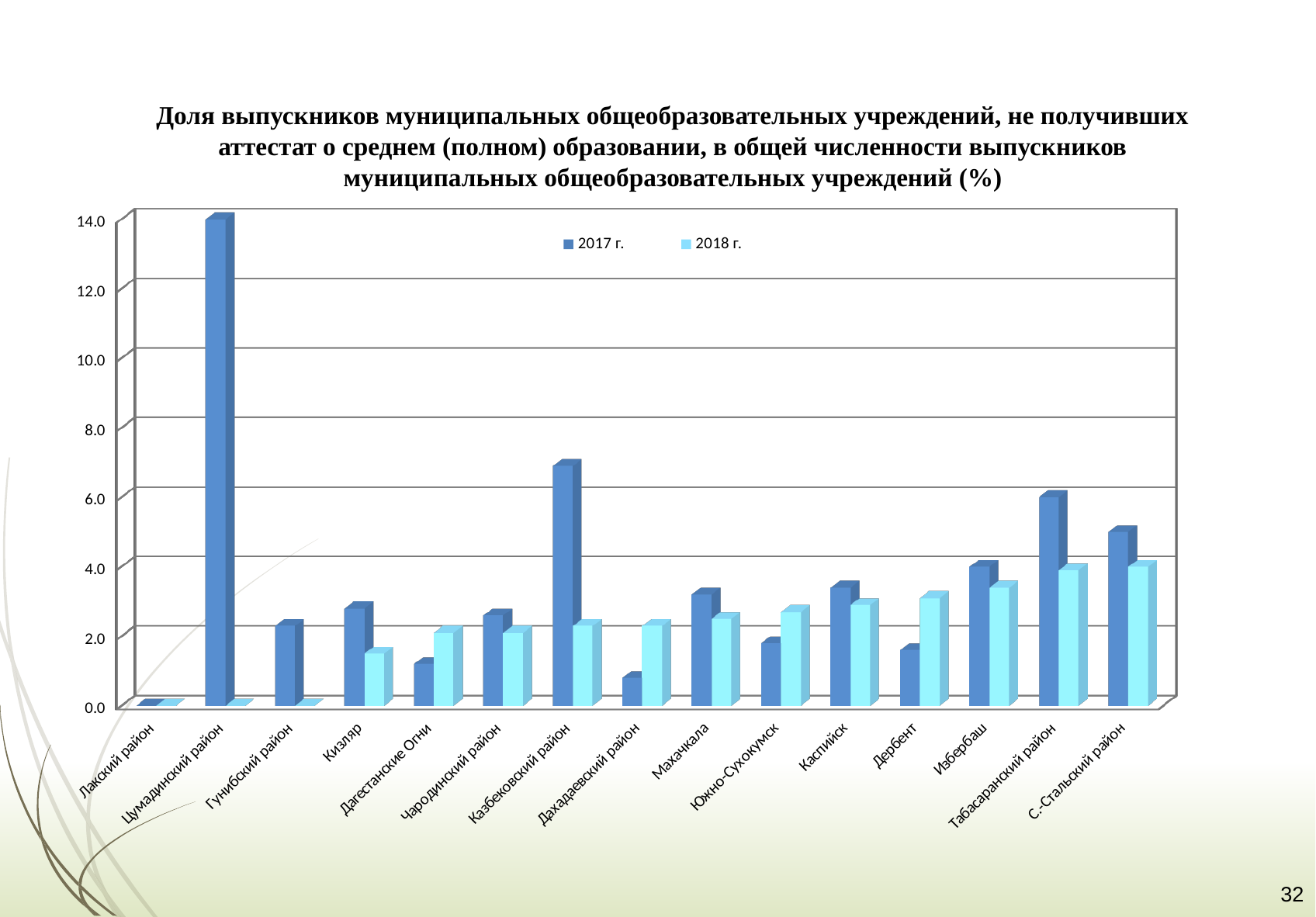

Доля выпускников муниципальных общеобразовательных учреждений, не получивших аттестат о среднем (полном) образовании, в общей численности выпускников муниципальных общеобразовательных учреждений (%)

[unsupported chart]

32